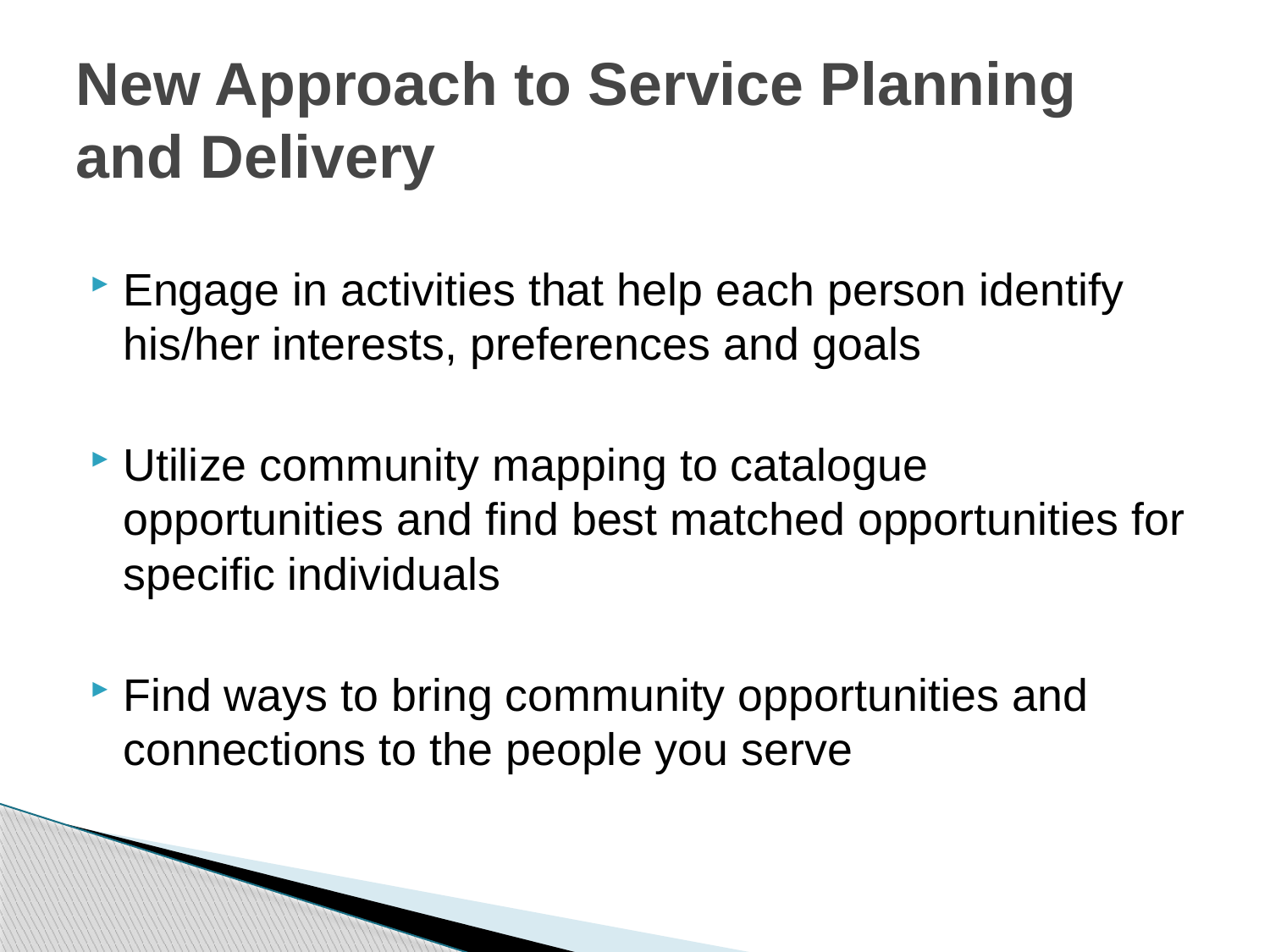

# New Approach to Service Planning and Delivery
Engage in activities that help each person identify his/her interests, preferences and goals

Utilize community mapping to catalogue opportunities and find best matched opportunities for specific individuals

Find ways to bring community opportunities and connections to the people you serve